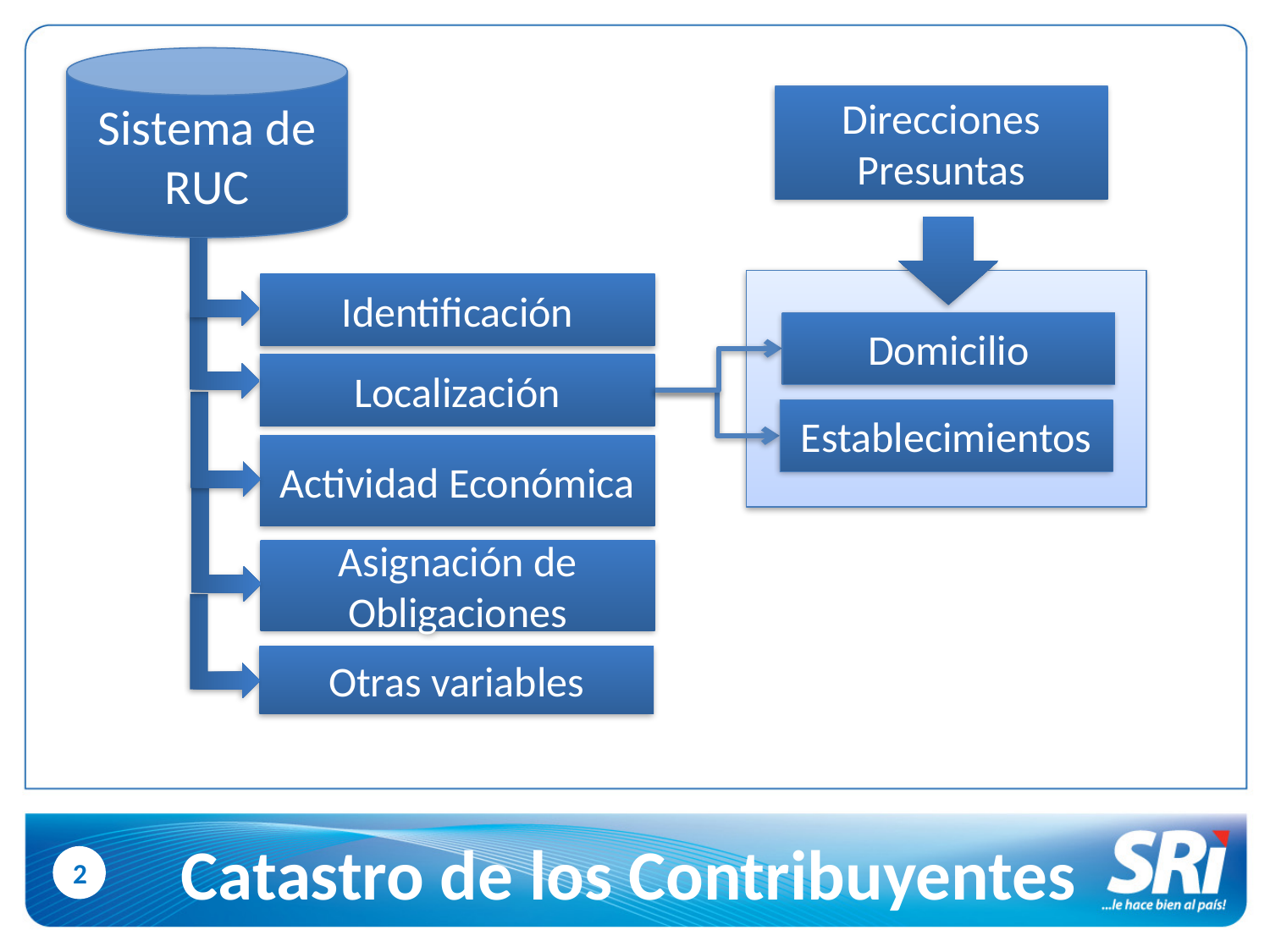

Sistema de RUC
Direcciones Presuntas

Identificación
Domicilio

Localización
Establecimientos

Actividad Económica

Asignación de Obligaciones

Otras variables
Catastro de los Contribuyentes

2